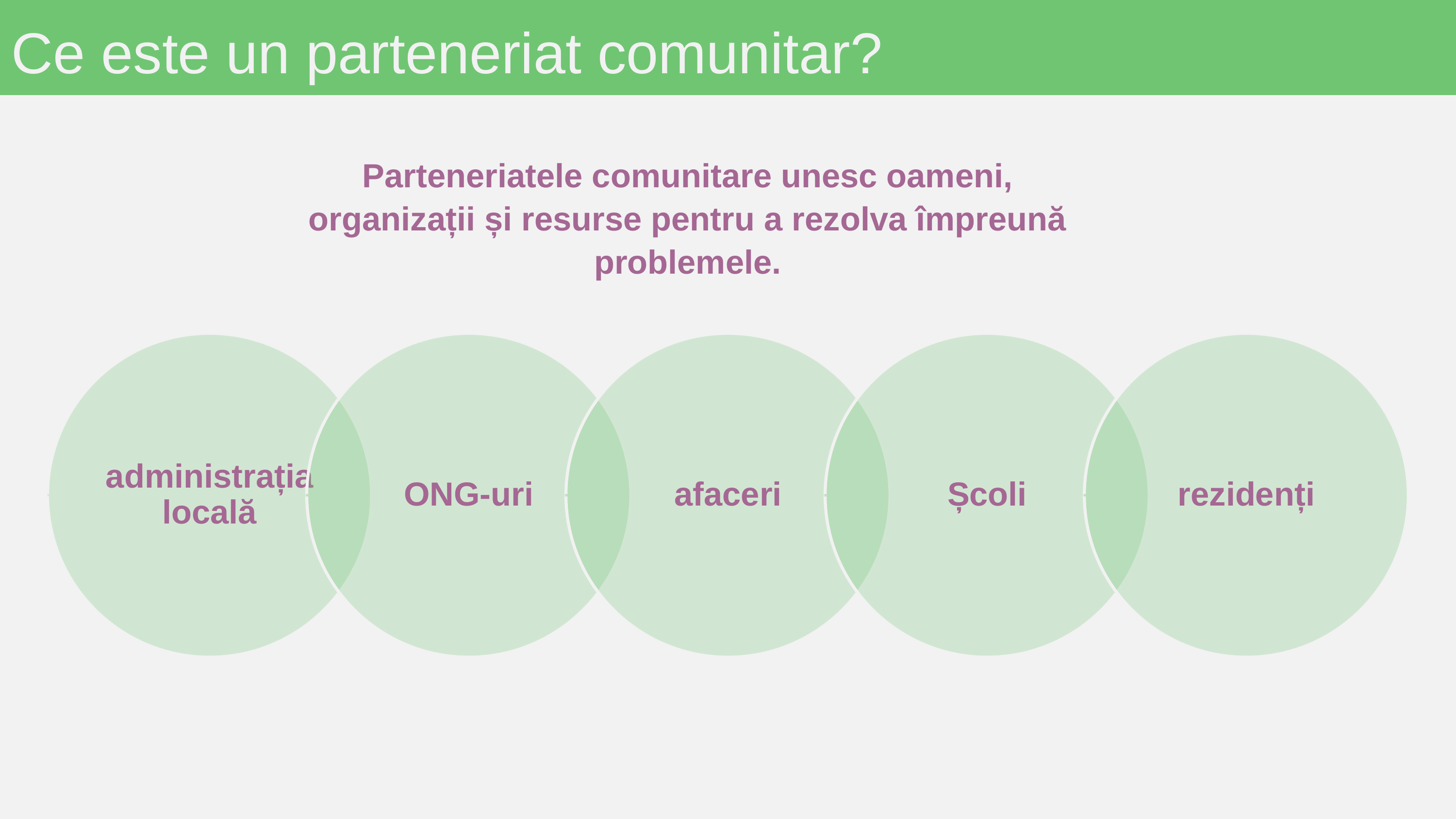

Ce este un parteneriat comunitar?
Parteneriatele comunitare unesc oameni, organizații și resurse pentru a rezolva împreună problemele.

administrația locală

ONG-uri

afaceri

Școli

rezidenți